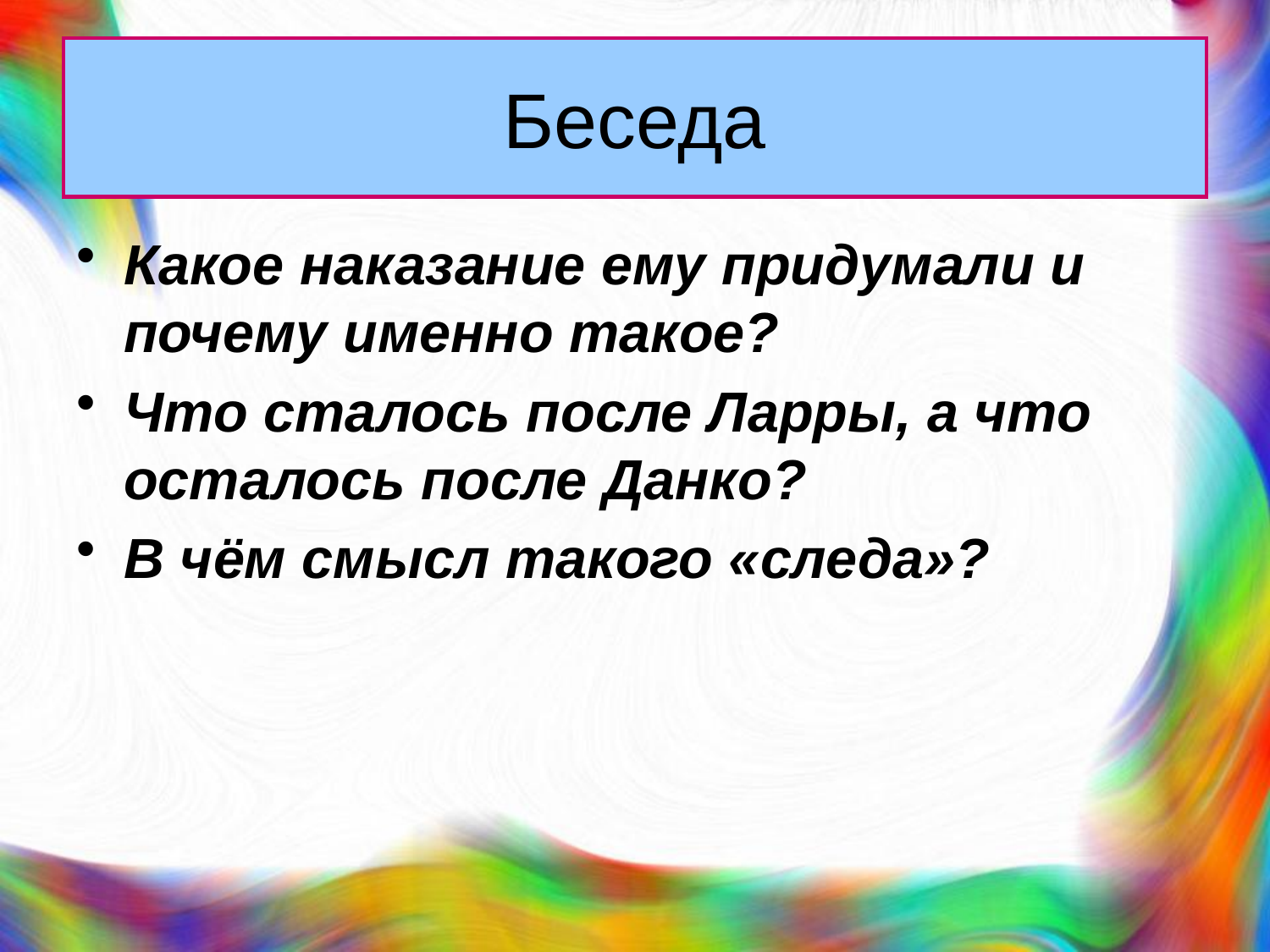

# Беседа
Какое наказание ему придумали и почему именно такое?
Что сталось после Ларры, а что осталось после Данко?
В чём смысл такого «следа»?